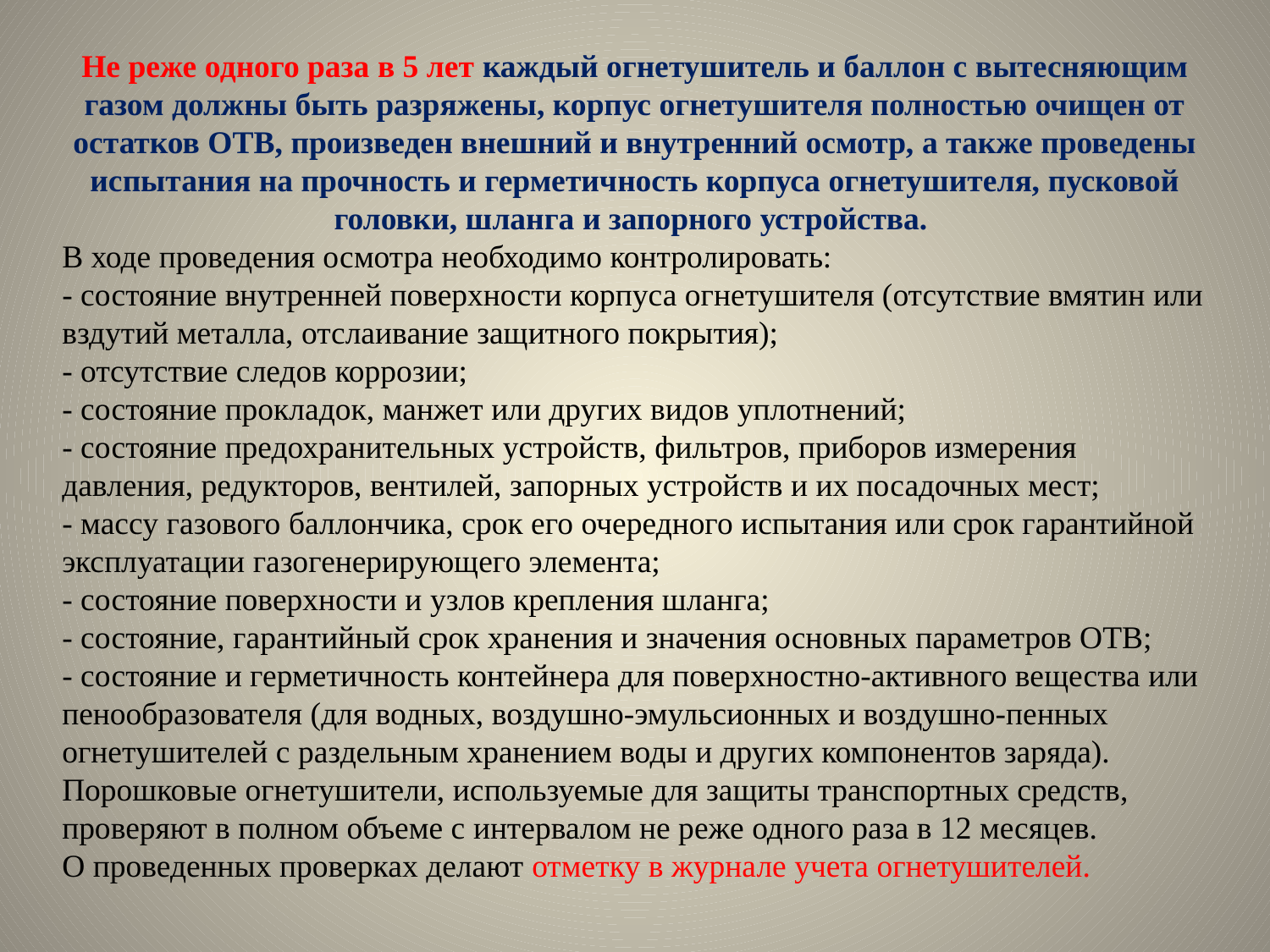

Не реже одного раза в 5 лет каждый огнетушитель и баллон с вытесняющим газом должны быть разряжены, корпус огнетушителя полностью очищен от остатков ОТВ, произведен внешний и внутренний осмотр, а также проведены испытания на прочность и герметичность корпуса огнетушителя, пусковой головки, шланга и запорного устройства.
В ходе проведения осмотра необходимо контролировать:
- состояние внутренней поверхности корпуса огнетушителя (отсутствие вмятин или вздутий металла, отслаивание защитного покрытия);
- отсутствие следов коррозии;
- состояние прокладок, манжет или других видов уплотнений;
- состояние предохранительных устройств, фильтров, приборов измерения давления, редукторов, вентилей, запорных устройств и их посадочных мест;
- массу газового баллончика, срок его очередного испытания или срок гарантийной эксплуатации газогенерирующего элемента;
- состояние поверхности и узлов крепления шланга;
- состояние, гарантийный срок хранения и значения основных параметров ОТВ;
- состояние и герметичность контейнера для поверхностно-активного вещества или пенообразователя (для водных, воздушно-эмульсионных и воздушно-пенных огнетушителей с раздельным хранением воды и других компонентов заряда).
Порошковые огнетушители, используемые для защиты транспортных средств, проверяют в полном объеме с интервалом не реже одного раза в 12 месяцев.
О проведенных проверках делают отметку в журнале учета огнетушителей.